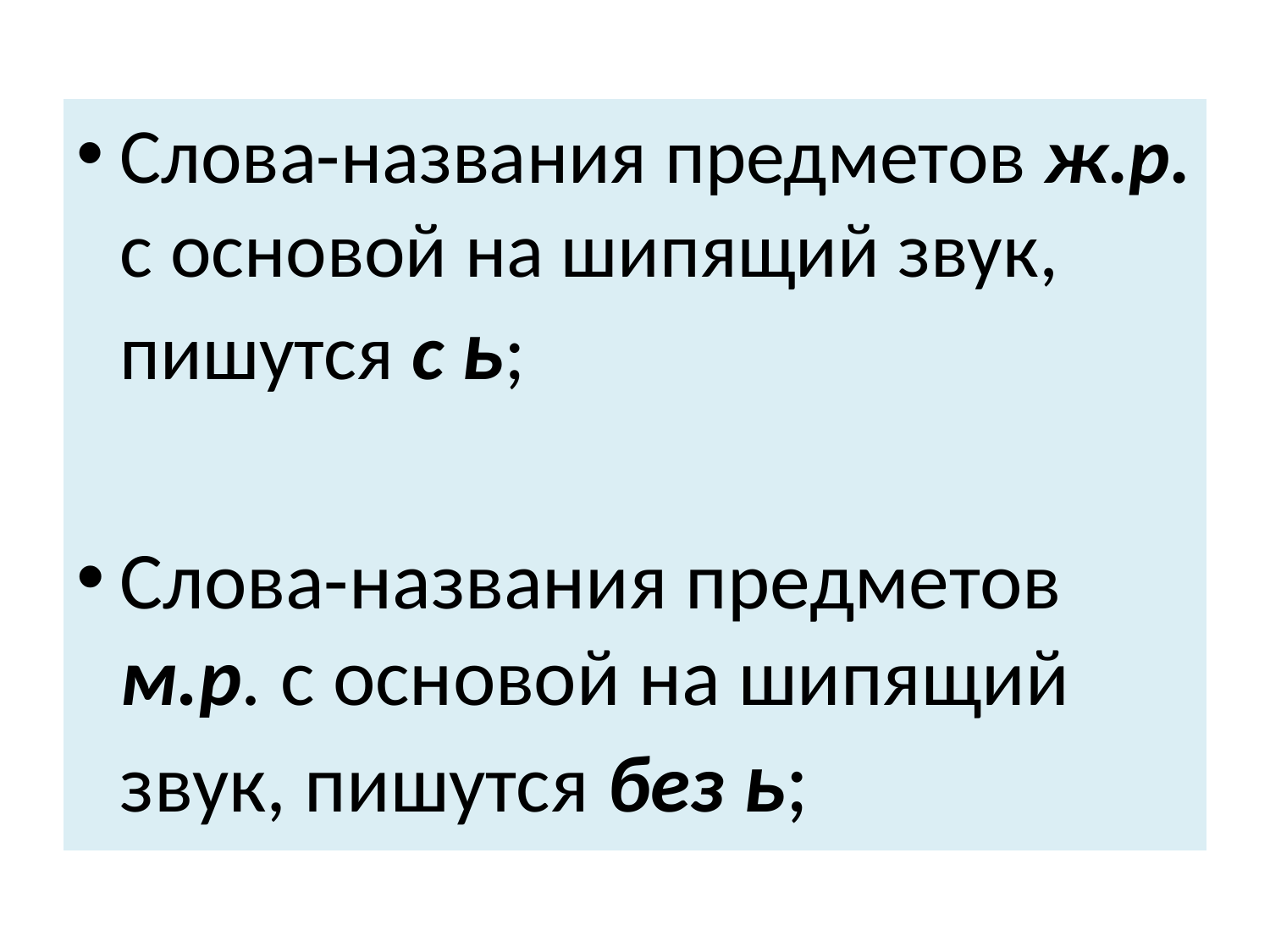

Слова-названия предметов ж.р. с основой на шипящий звук, пишутся с ь;

Слова-названия предметов м.р. с основой на шипящий звук, пишутся без ь;